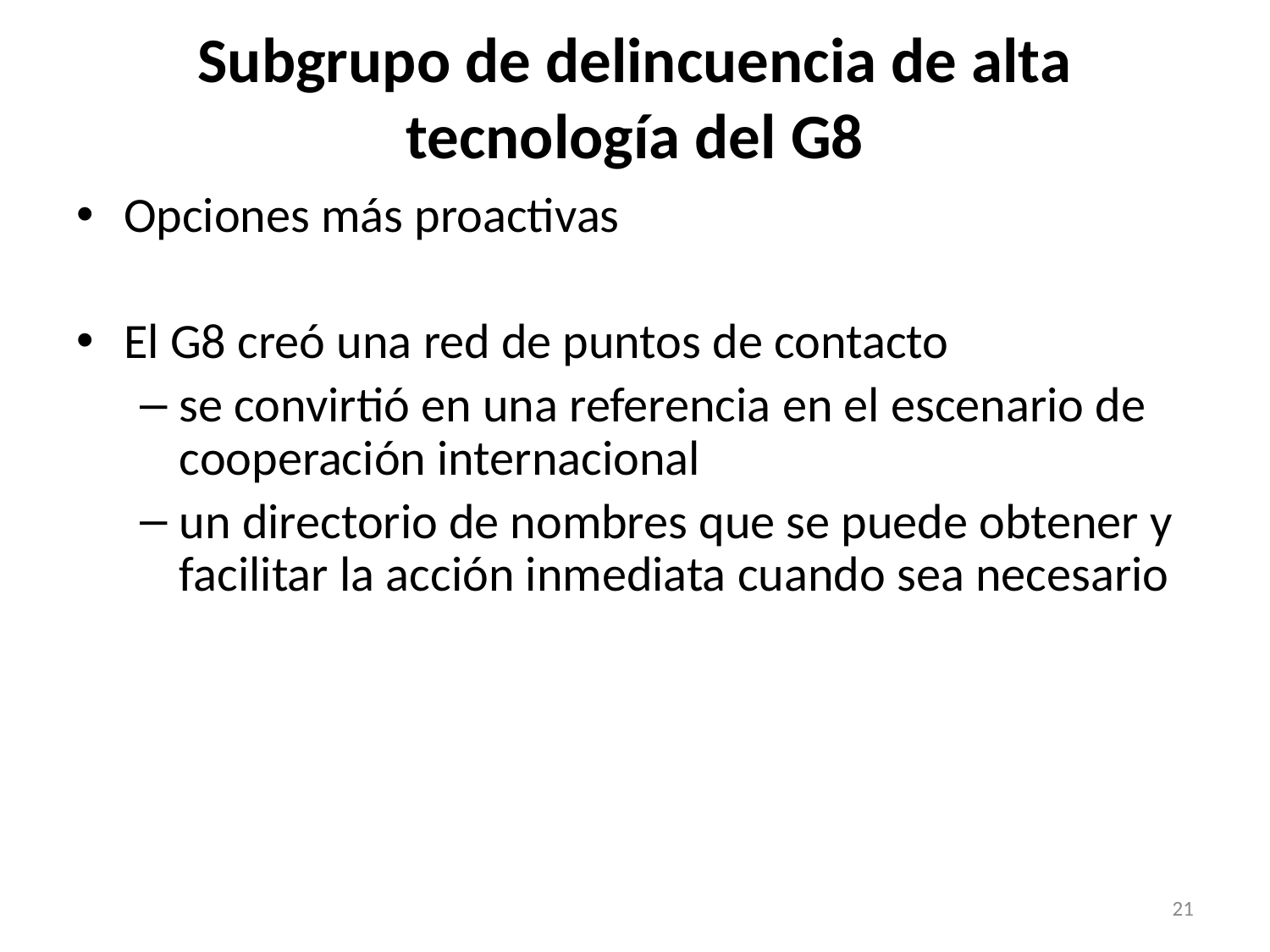

# Subgrupo de delincuencia de alta tecnología del G8
Opciones más proactivas

El G8 creó una red de puntos de contacto
se convirtió en una referencia en el escenario de cooperación internacional
un directorio de nombres que se puede obtener y facilitar la acción inmediata cuando sea necesario

21